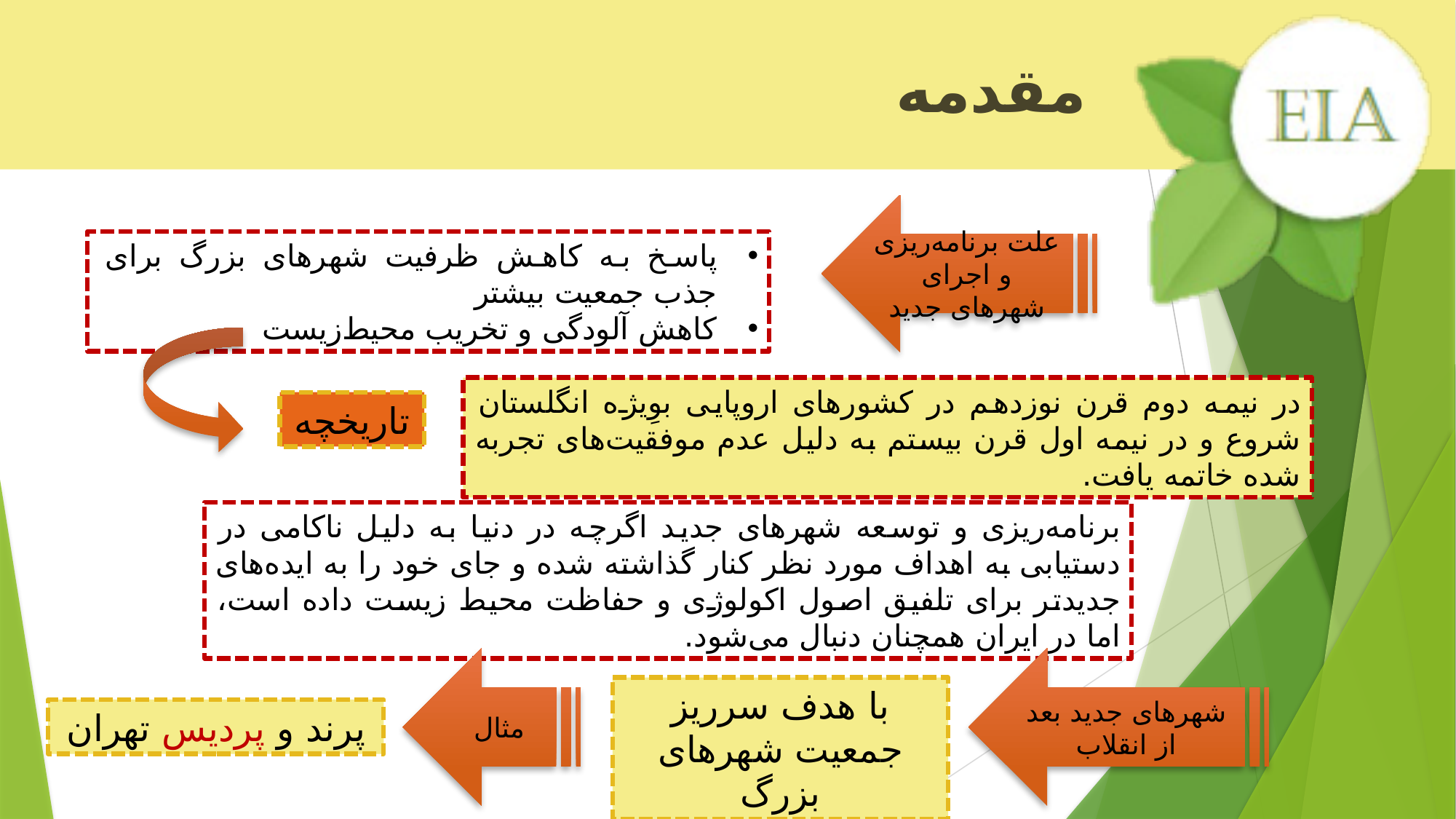

مقدمه
علت برنامه‌ریزی و اجرای شهرهای جدید
پاسخ به کاهش ظرفیت شهرهای بزرگ برای جذب جمعیت بیشتر
کاهش آلودگی و تخریب محیط‌زیست

در نیمه دوم قرن نوزدهم در کشورهای اروپایی بوِیژه انگلستان شروع و در نیمه اول قرن بیستم به دلیل عدم موفقیت‌های تجربه شده خاتمه یافت.
تاریخچه
برنامه‌ریزی و توسعه شهرهای جدید اگرچه در دنیا به دلیل ناکامی در دستیابی به اهداف مورد نظر کنار گذاشته شده و جای خود را به ایده‌های جدیدتر برای تلفیق اصول اکولوژی و حفاظت محیط زیست داده است، اما در ایران همچنان دنبال می‌شود.
مثال
شهرهای جدید بعد از انقلاب
با هدف سرریز جمعیت شهرهای بزرگ
پرند و پردیس تهران